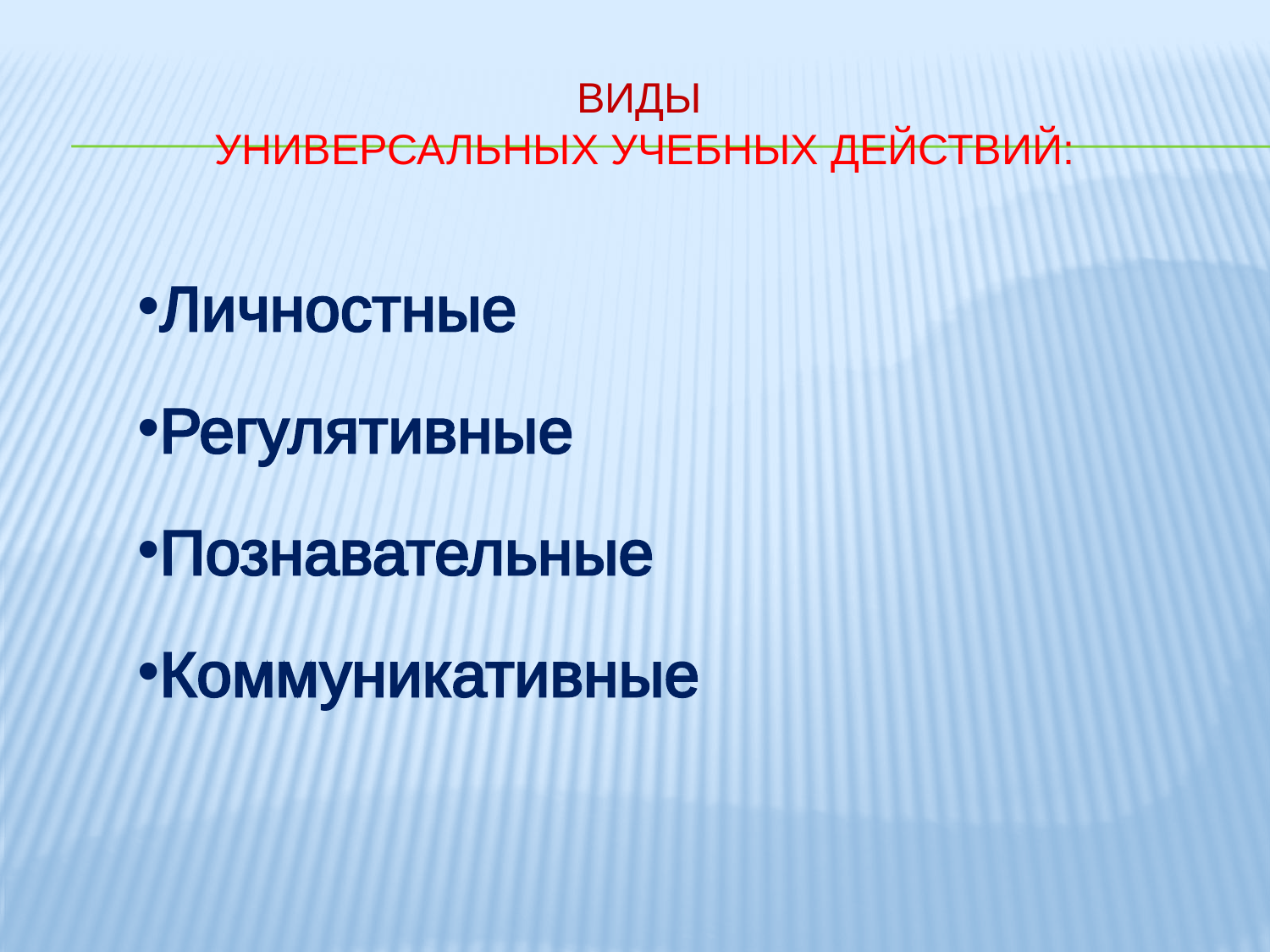

# Виды универсальных учебных действий:
Личностные

Регулятивные

Познавательные

Коммуникативные